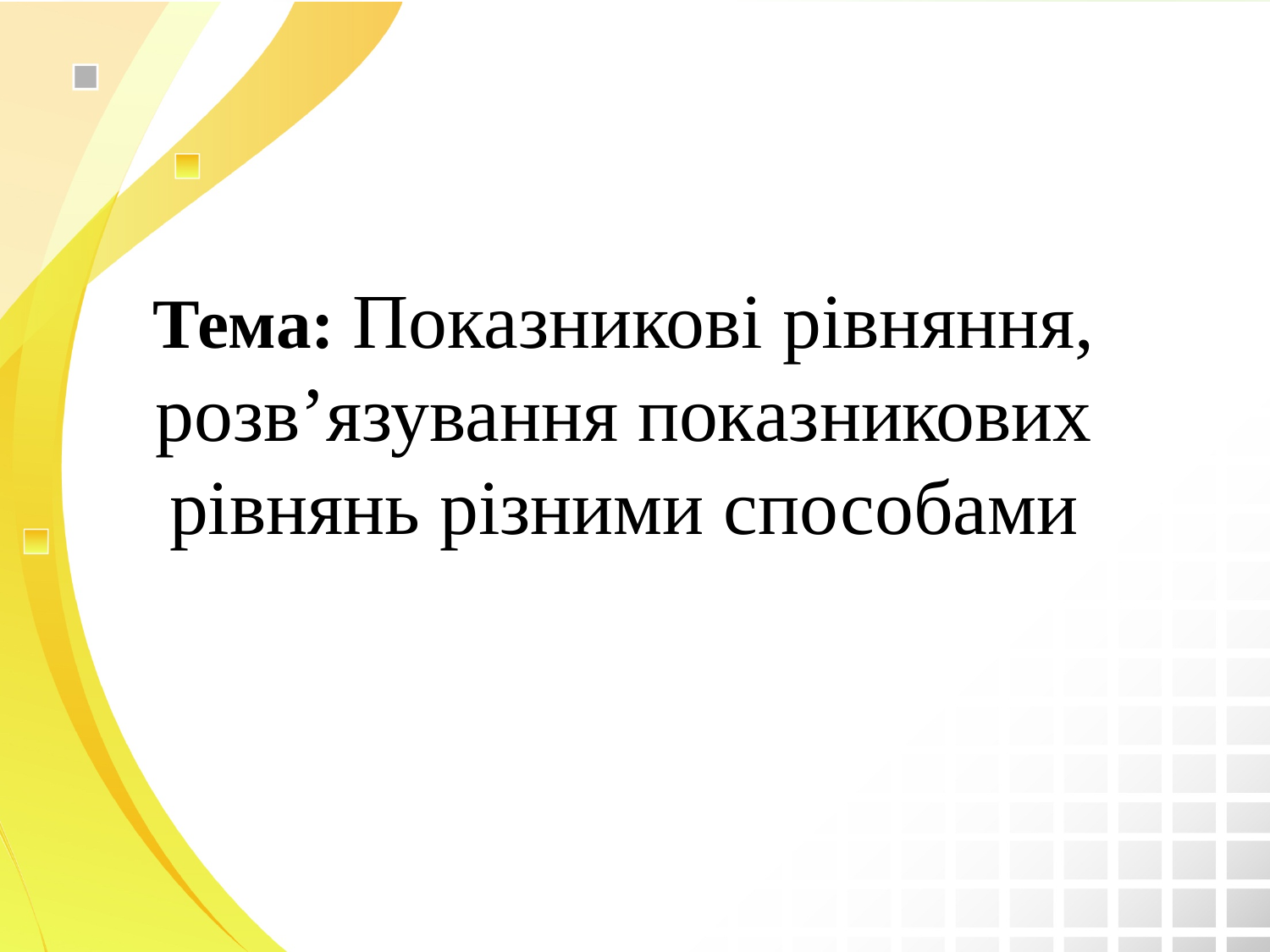

Тема: Показникові рівняння, розв’язування показникових рівнянь різними способами